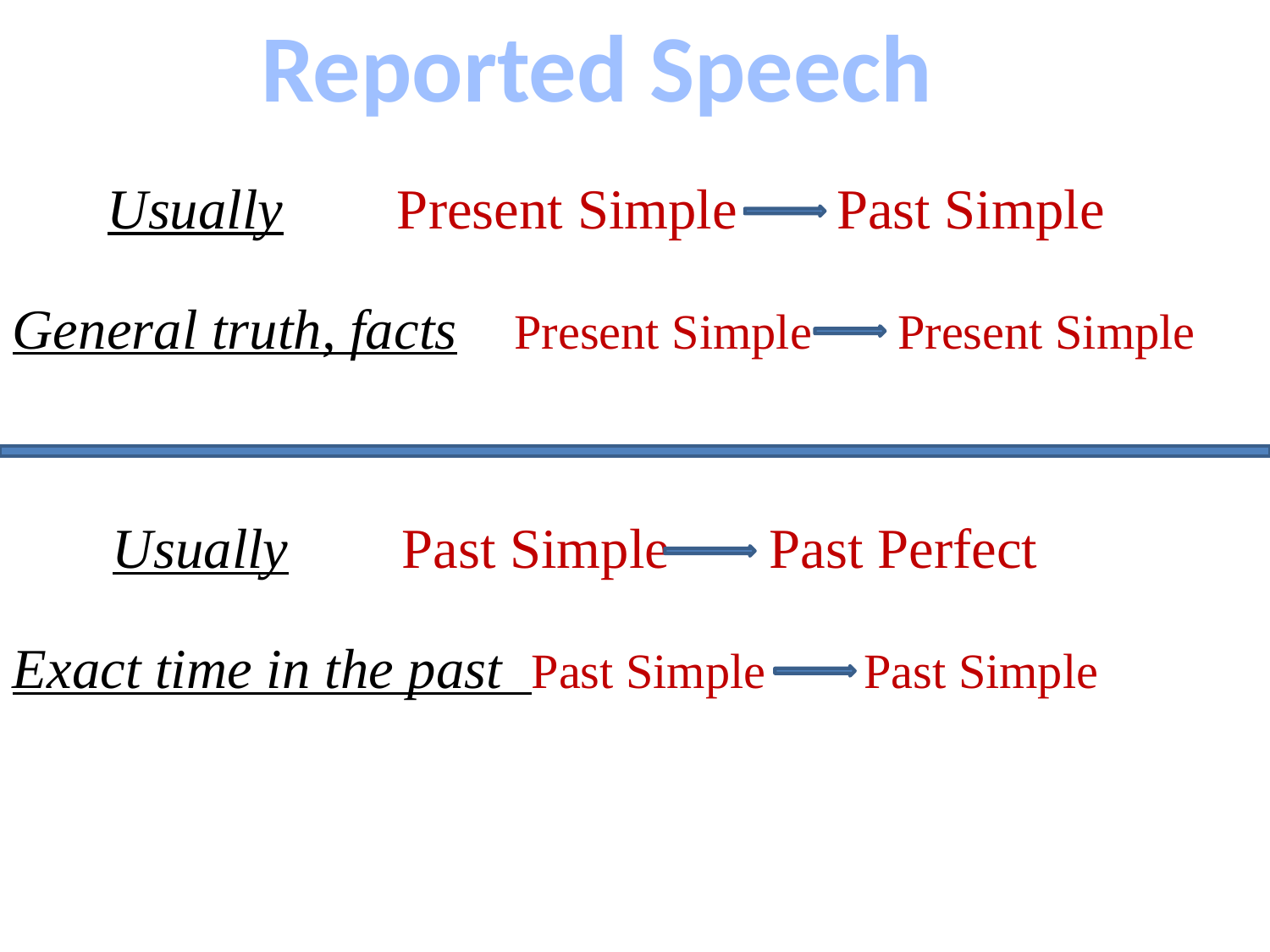

Reported Speech
Usually        Present Simple       Past Simple

General truth, facts    Present Simple       Present Simple

Usually        Past Simple       Past Perfect

Exact time in the past  Past Simple        Past Simple